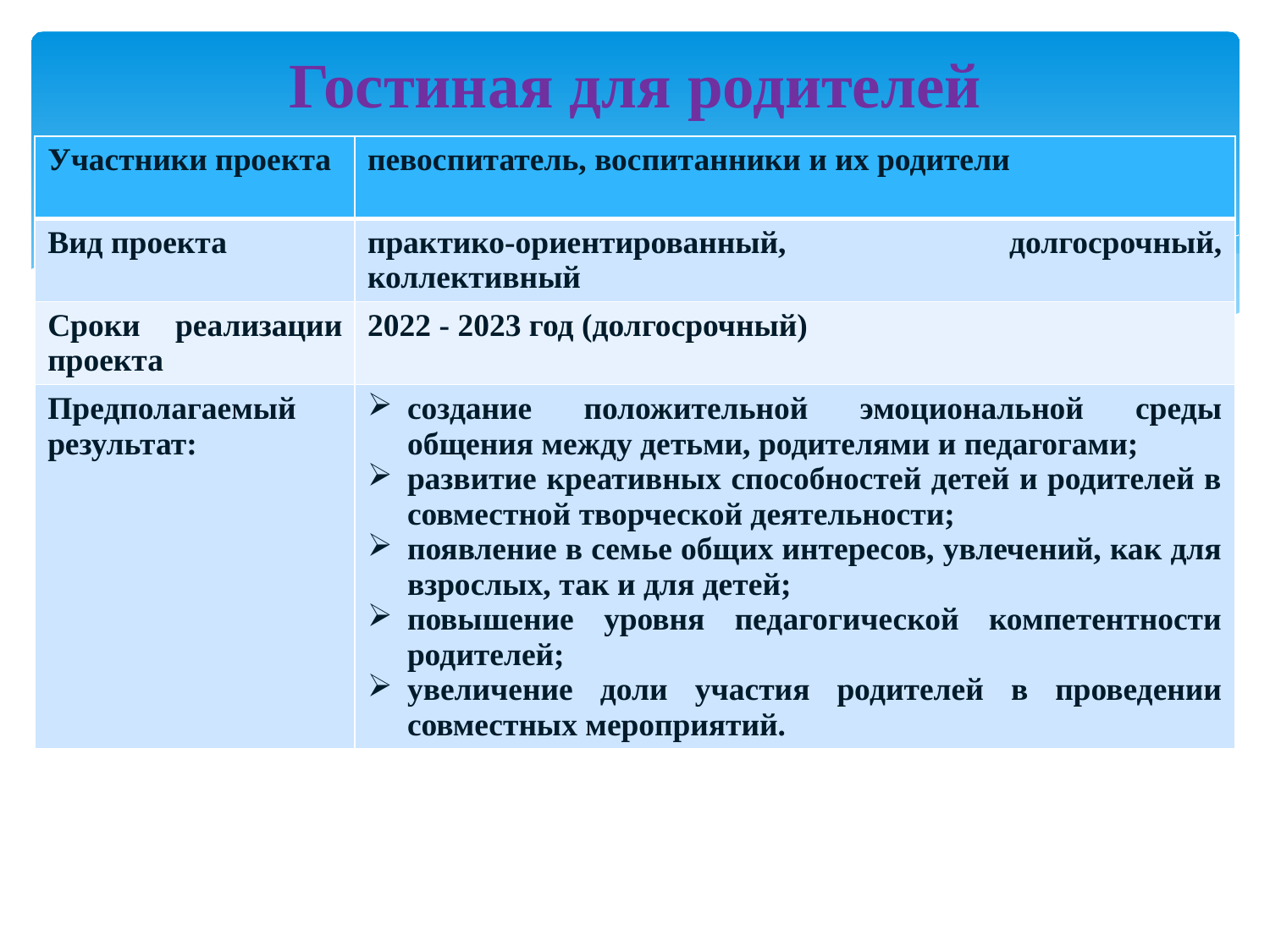

# Гостиная для родителей
| Участники проекта | певоспитатель, воспитанники и их родители |
| --- | --- |
| Вид проекта | практико-ориентированный, долгосрочный, коллективный |
| Сроки реализации проекта | 2022 - 2023 год (долгосрочный) |
| Предполагаемый результат: | создание положительной эмоциональной среды общения между детьми, родителями и педагогами; развитие креативных способностей детей и родителей в совместной творческой деятельности; появление в семье общих интересов, увлечений, как для взрослых, так и для детей; повышение уровня педагогической компетентности родителей; увеличение доли участия родителей в проведении совместных мероприятий. |